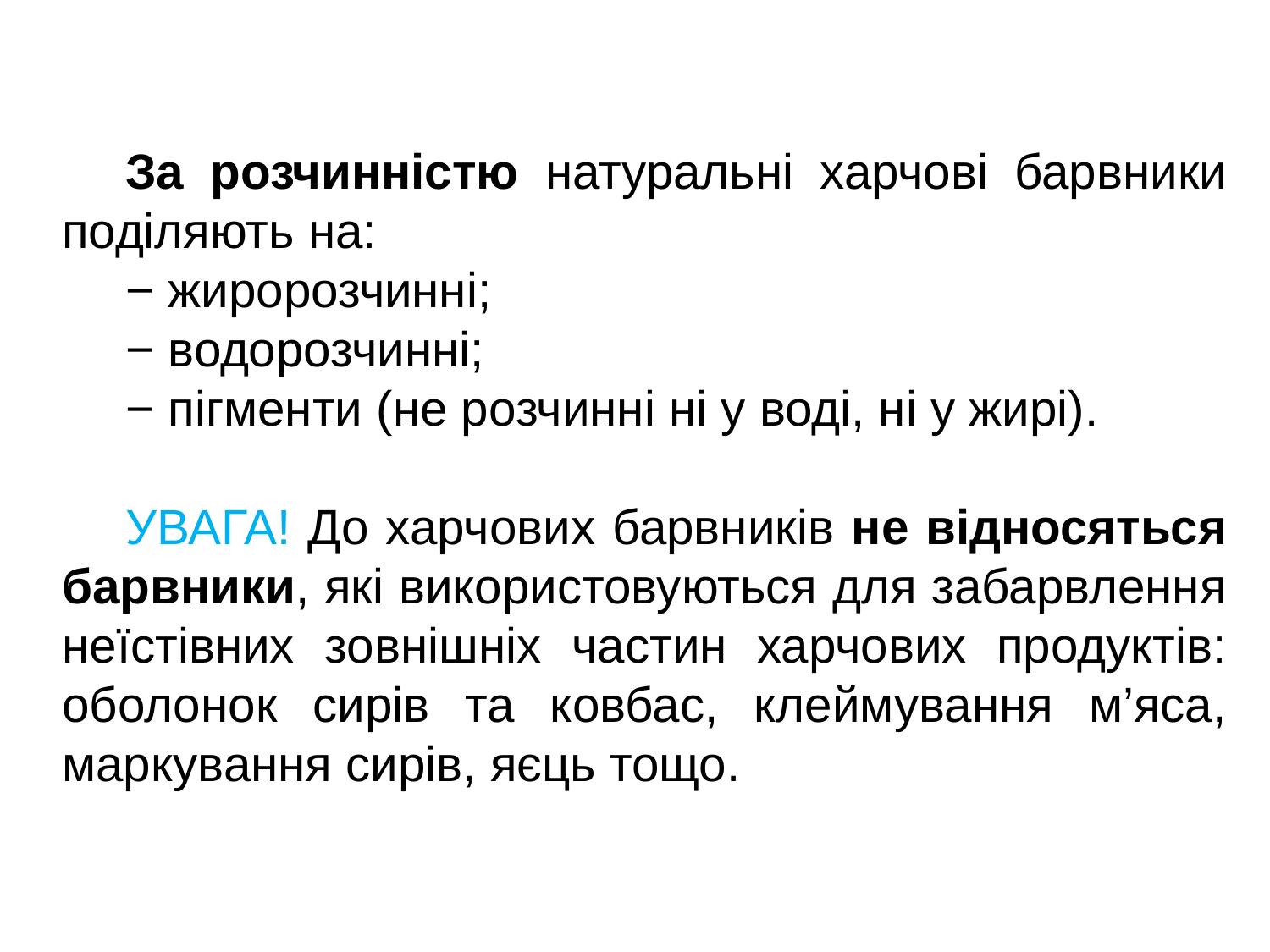

#
За розчинністю натуральні харчові барвники поділяють на:
− жиророзчинні;
− водорозчинні;
− пігменти (не розчинні ні у воді, ні у жирі).

УВАГА! До харчових барвників не відносяться барвники, які використовуються для забарвлення неїстівних зовнішніх частин харчових продуктів: оболонок сирів та ковбас, клеймування м’яса, маркування сирів, яєць тощо.